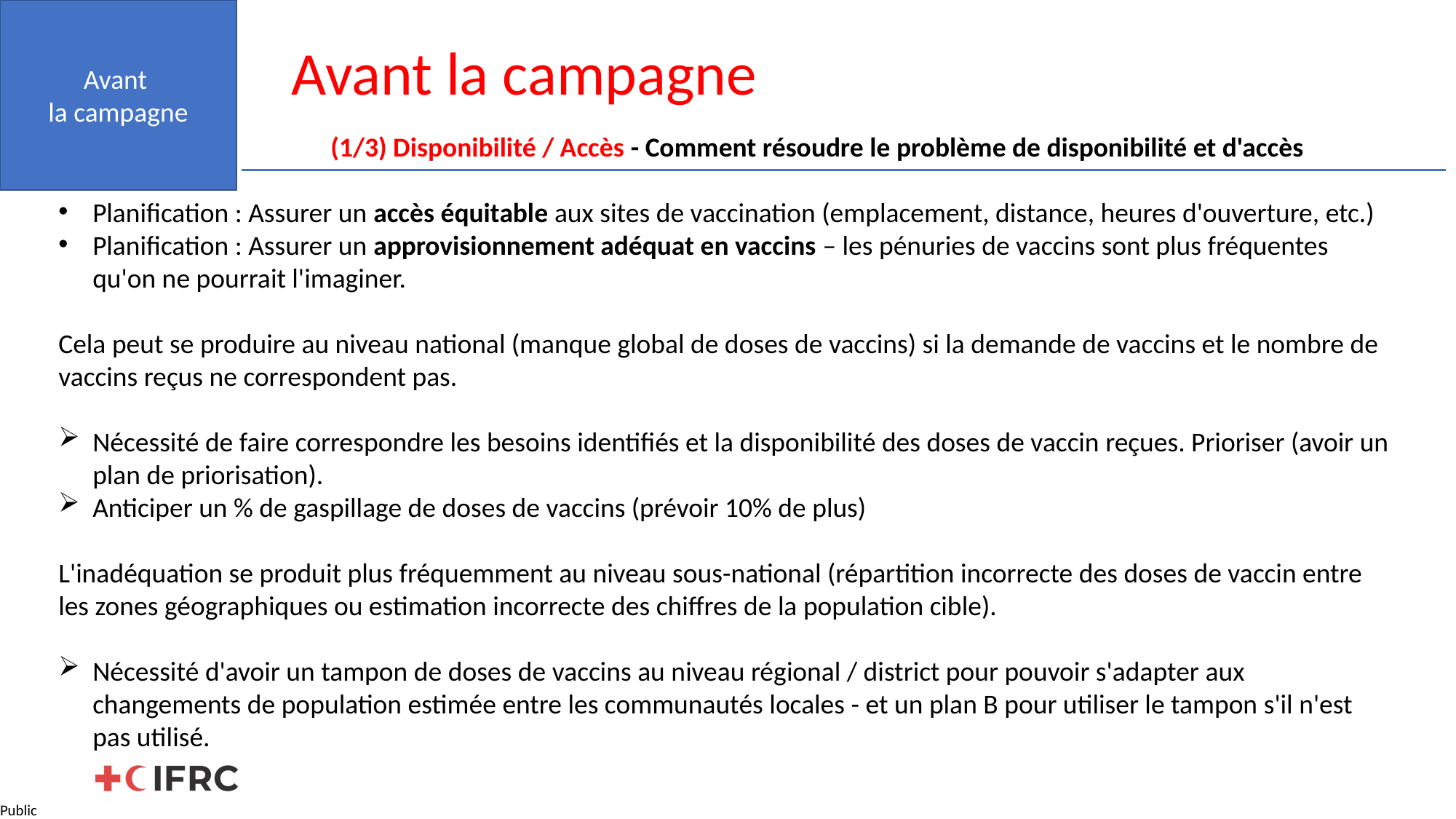

Avant
la campagne
# Avant la campagne
                                            (1/3) Disponibilité / Accès - Comment résoudre le problème de disponibilité et d'accès

Planification : Assurer un accès équitable aux sites de vaccination (emplacement, distance, heures d'ouverture, etc.)
Planification : Assurer un approvisionnement adéquat en vaccins – les pénuries de vaccins sont plus fréquentes qu'on ne pourrait l'imaginer.

Cela peut se produire au niveau national (manque global de doses de vaccins) si la demande de vaccins et le nombre de vaccins reçus ne correspondent pas.

Nécessité de faire correspondre les besoins identifiés et la disponibilité des doses de vaccin reçues. Prioriser (avoir un plan de priorisation).
Anticiper un % de gaspillage de doses de vaccins (prévoir 10% de plus)

L'inadéquation se produit plus fréquemment au niveau sous-national (répartition incorrecte des doses de vaccin entre les zones géographiques ou estimation incorrecte des chiffres de la population cible).

Nécessité d'avoir un tampon de doses de vaccins au niveau régional / district pour pouvoir s'adapter aux changements de population estimée entre les communautés locales - et un plan B pour utiliser le tampon s'il n'est pas utilisé.